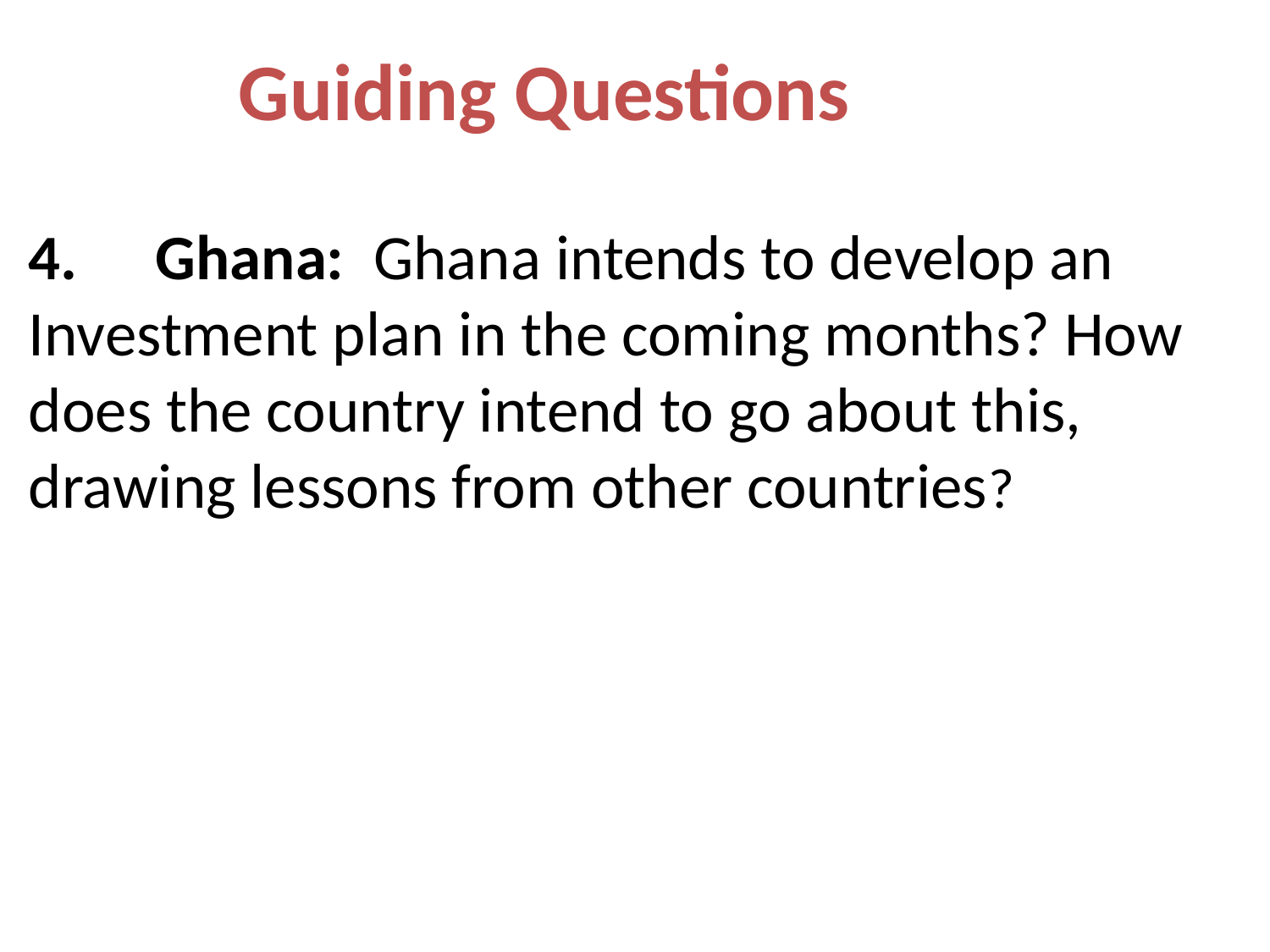

Guiding Questions

4. 	Ghana:  Ghana intends to develop an Investment plan in the coming months? How does the country intend to go about this, drawing lessons from other countries?